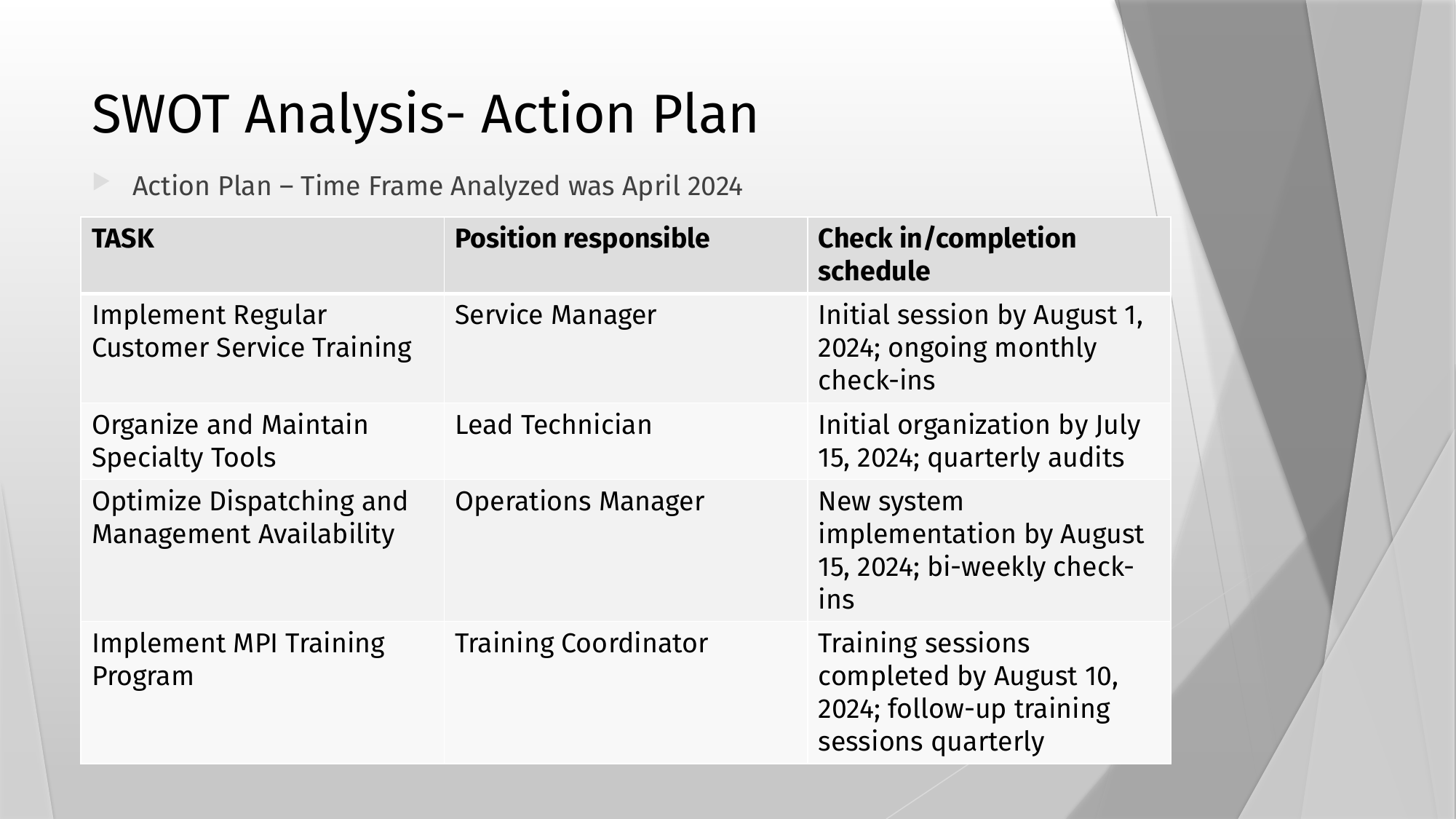

# SWOT Analysis- Action Plan
Action Plan – Time Frame Analyzed was April 2024

| TASK | Position responsible | Check in/completion schedule |
| --- | --- | --- |
| Implement Regular Customer Service Training | Service Manager | Initial session by August 1, 2024; ongoing monthly check-ins |
| Organize and Maintain Specialty Tools | Lead Technician | Initial organization by July 15, 2024; quarterly audits |
| Optimize Dispatching and Management Availability | Operations Manager | New system implementation by August 15, 2024; bi-weekly check-ins |
| Implement MPI Training Program | Training Coordinator | Training sessions completed by August 10, 2024; follow-up training sessions quarterly |